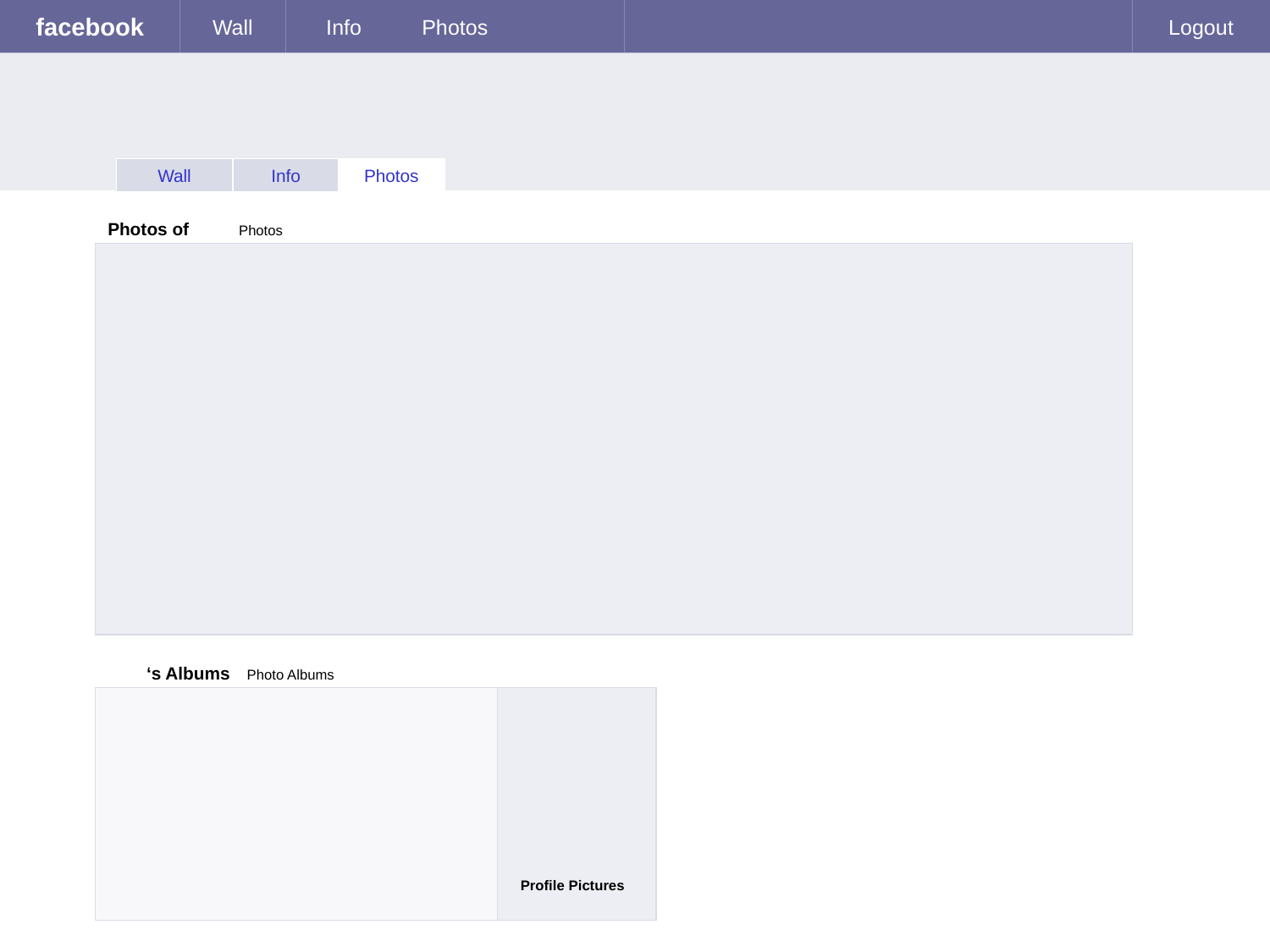

# facebook
Wall
Info
Photos

Logout

Wall
Info
Photos
Photos of 	 Photos

        ‘s Albums    Photo Albums

Profile Pictures